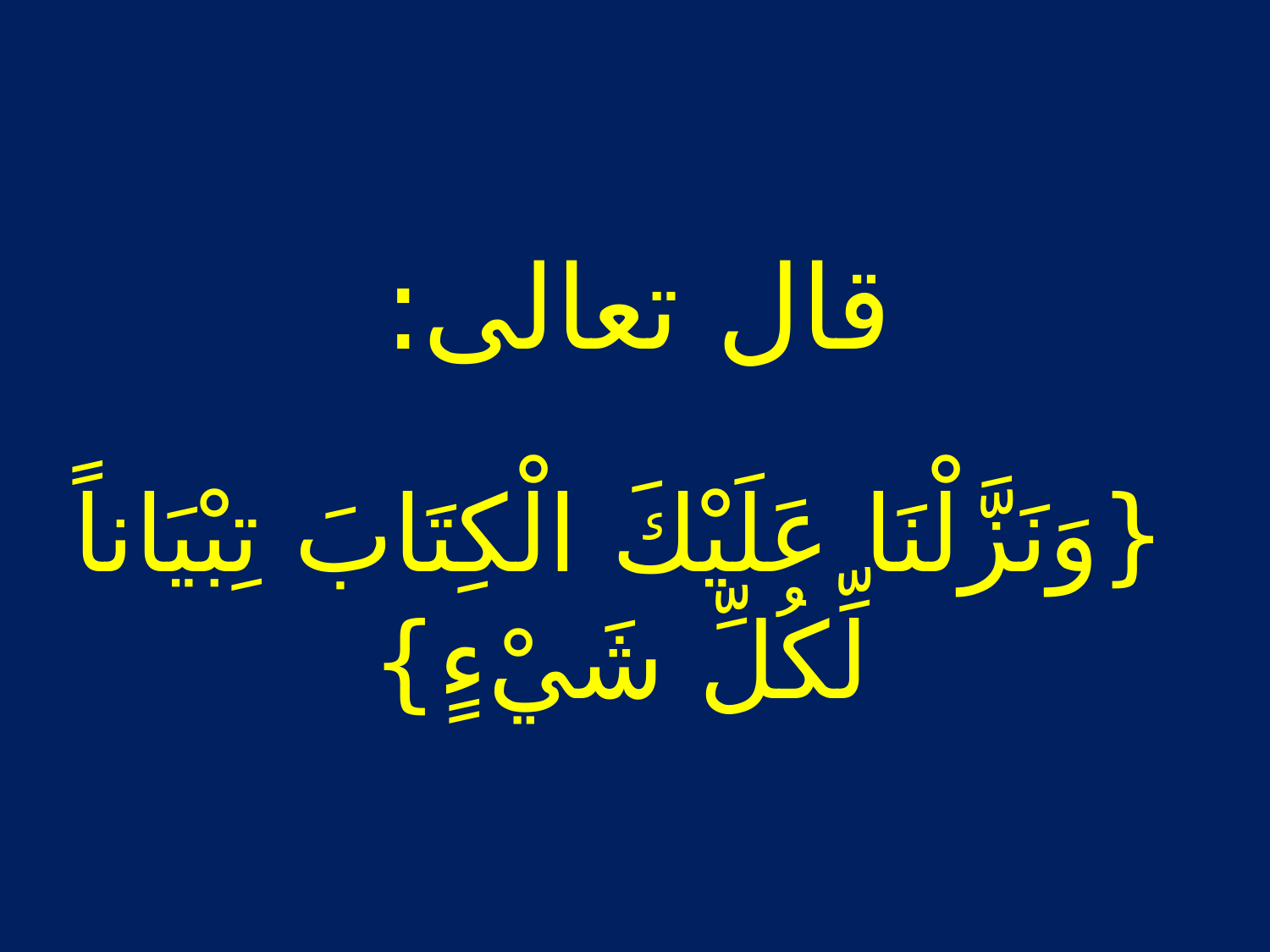

# قال تعالى: {وَنَزَّلْنَا عَلَيْكَ الْكِتَابَ تِبْيَاناً لِّكُلِّ شَيْءٍ}